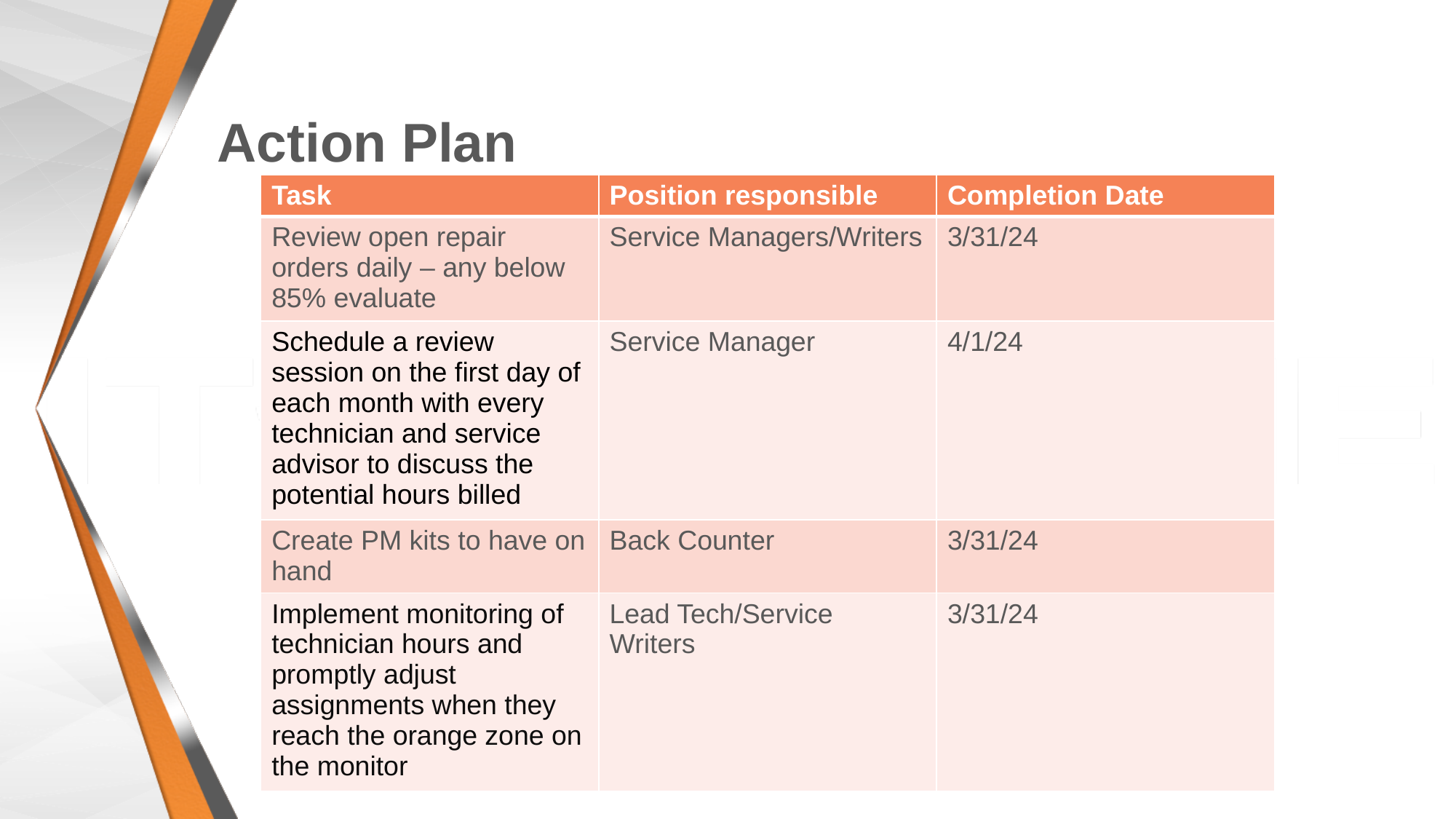

# Action Plan
| Task | Position responsible | Completion Date |
| --- | --- | --- |
| Review open repair orders daily – any below 85% evaluate | Service Managers/Writers | 3/31/24 |
| Schedule a review session on the first day of each month with every technician and service advisor to discuss the potential hours billed | Service Manager | 4/1/24 |
| Create PM kits to have on hand | Back Counter | 3/31/24 |
| Implement monitoring of technician hours and promptly adjust assignments when they reach the orange zone on the monitor | Lead Tech/Service Writers | 3/31/24 |